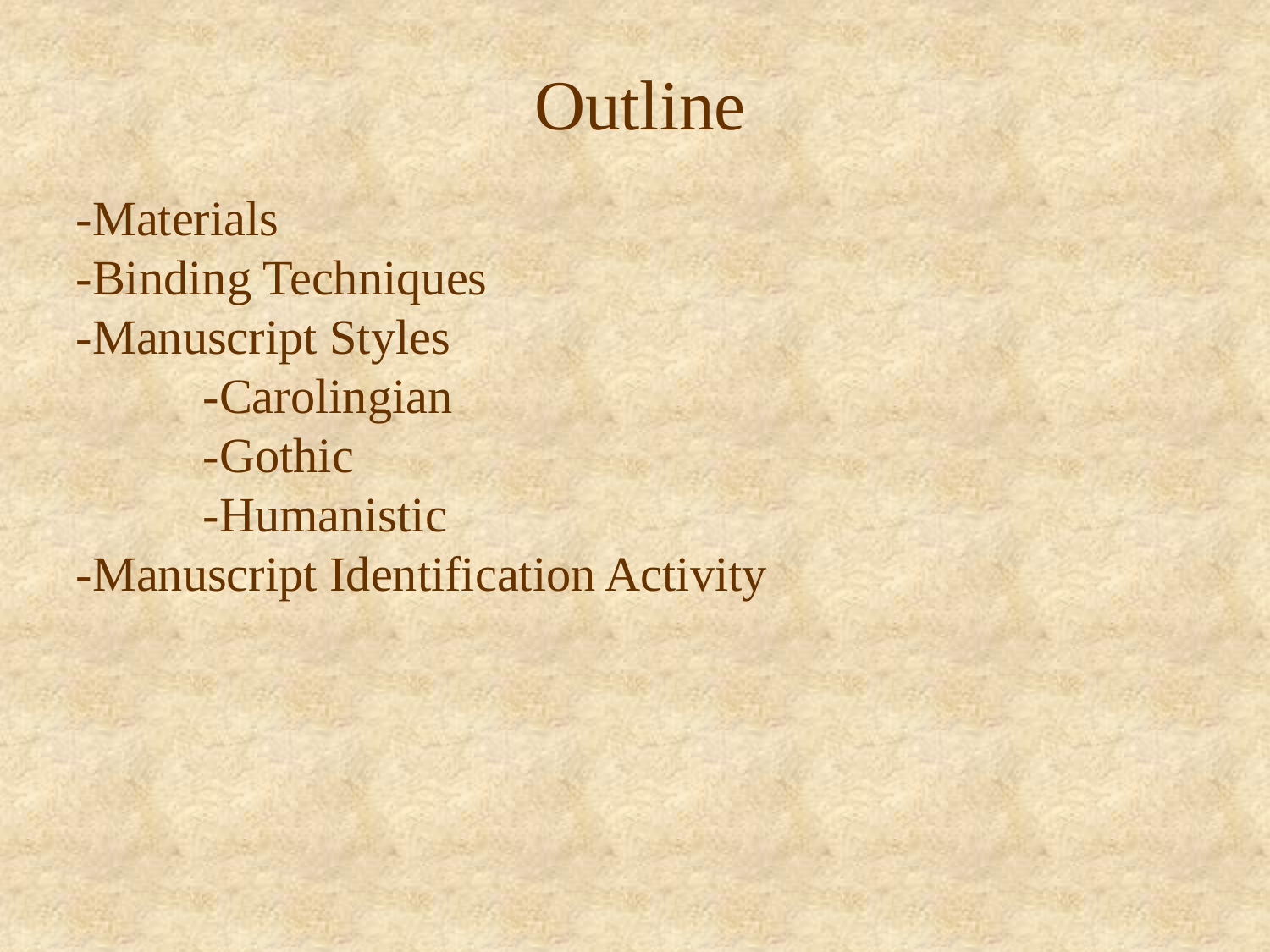

Outline
-Materials
-Binding Techniques
-Manuscript Styles
	-Carolingian
	-Gothic
	-Humanistic
-Manuscript Identification Activity